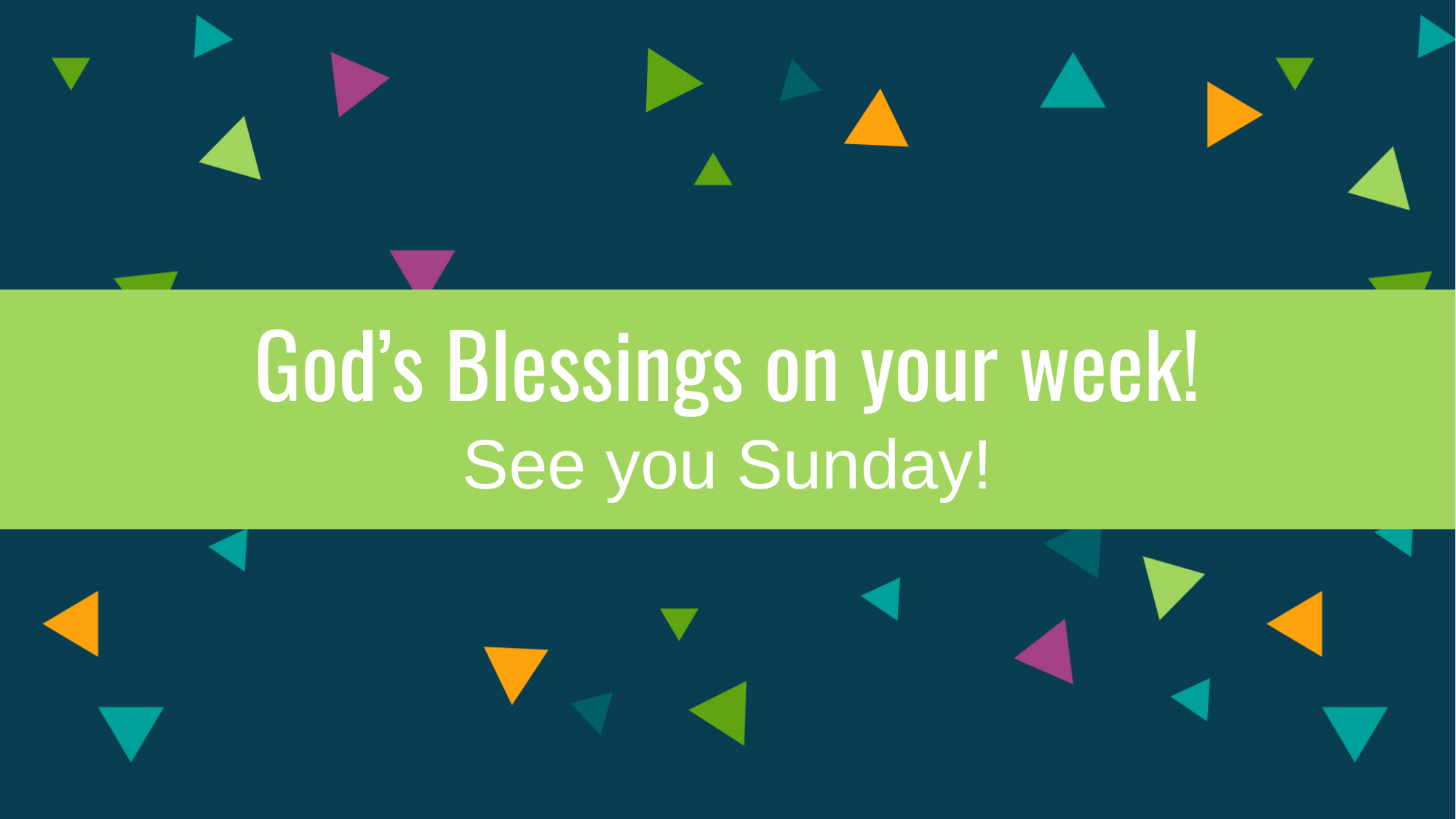

God’s Blessings on your week!
See you Sunday!